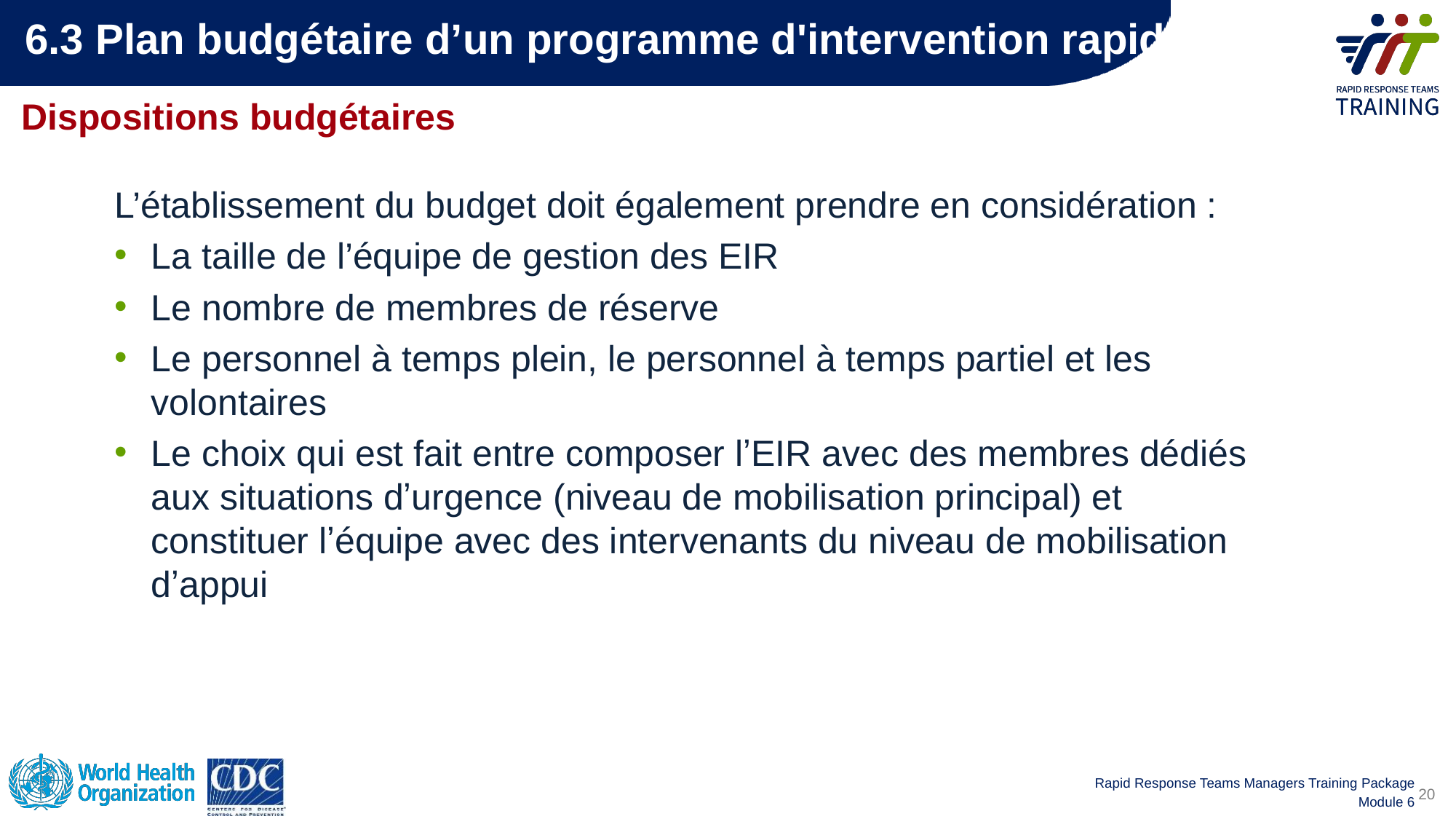

6.3 Plan budgétaire dʼun programme d'intervention rapide
Dispositions budgétaires
L’établissement du budget doit également prendre en considération :
La taille de l’équipe de gestion des EIR
Le nombre de membres de réserve
Le personnel à temps plein, le personnel à temps partiel et les volontaires
Le choix qui est fait entre composer lʼEIR avec des membres dédiés aux situations dʼurgence (niveau de mobilisation principal) et constituer lʼéquipe avec des intervenants du niveau de mobilisation dʼappui

20